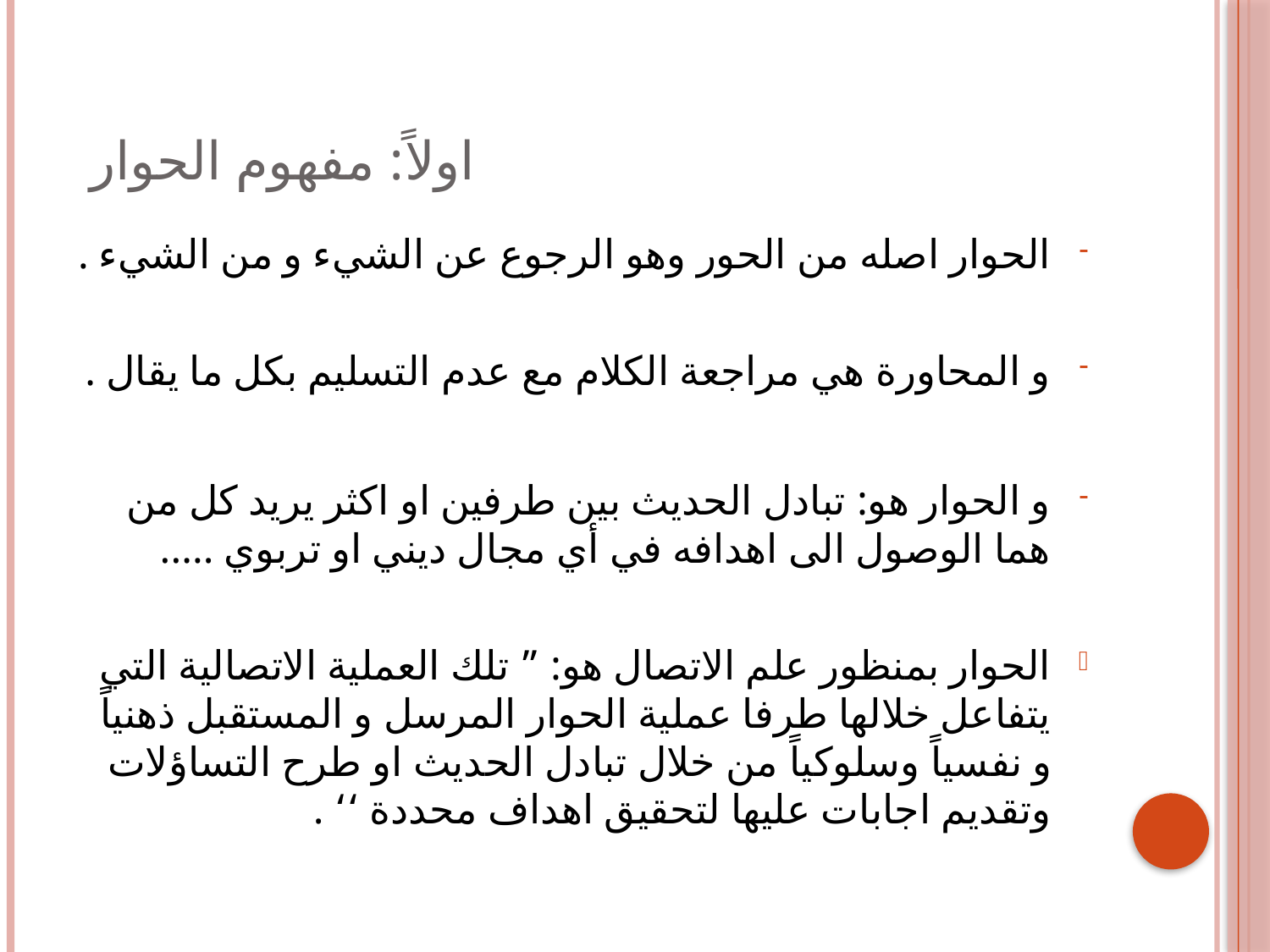

# اولاً: مفهوم الحوار
الحوار اصله من الحور وهو الرجوع عن الشيء و من الشيء .

و المحاورة هي مراجعة الكلام مع عدم التسليم بكل ما يقال .

و الحوار هو: تبادل الحديث بين طرفين او اكثر يريد كل من هما الوصول الى اهدافه في أي مجال ديني او تربوي .....

الحوار بمنظور علم الاتصال هو: ” تلك العملية الاتصالية التي يتفاعل خلالها طرفا عملية الحوار المرسل و المستقبل ذهنياً و نفسياً وسلوكياً من خلال تبادل الحديث او طرح التساؤلات وتقديم اجابات عليها لتحقيق اهداف محددة ‘‘ .